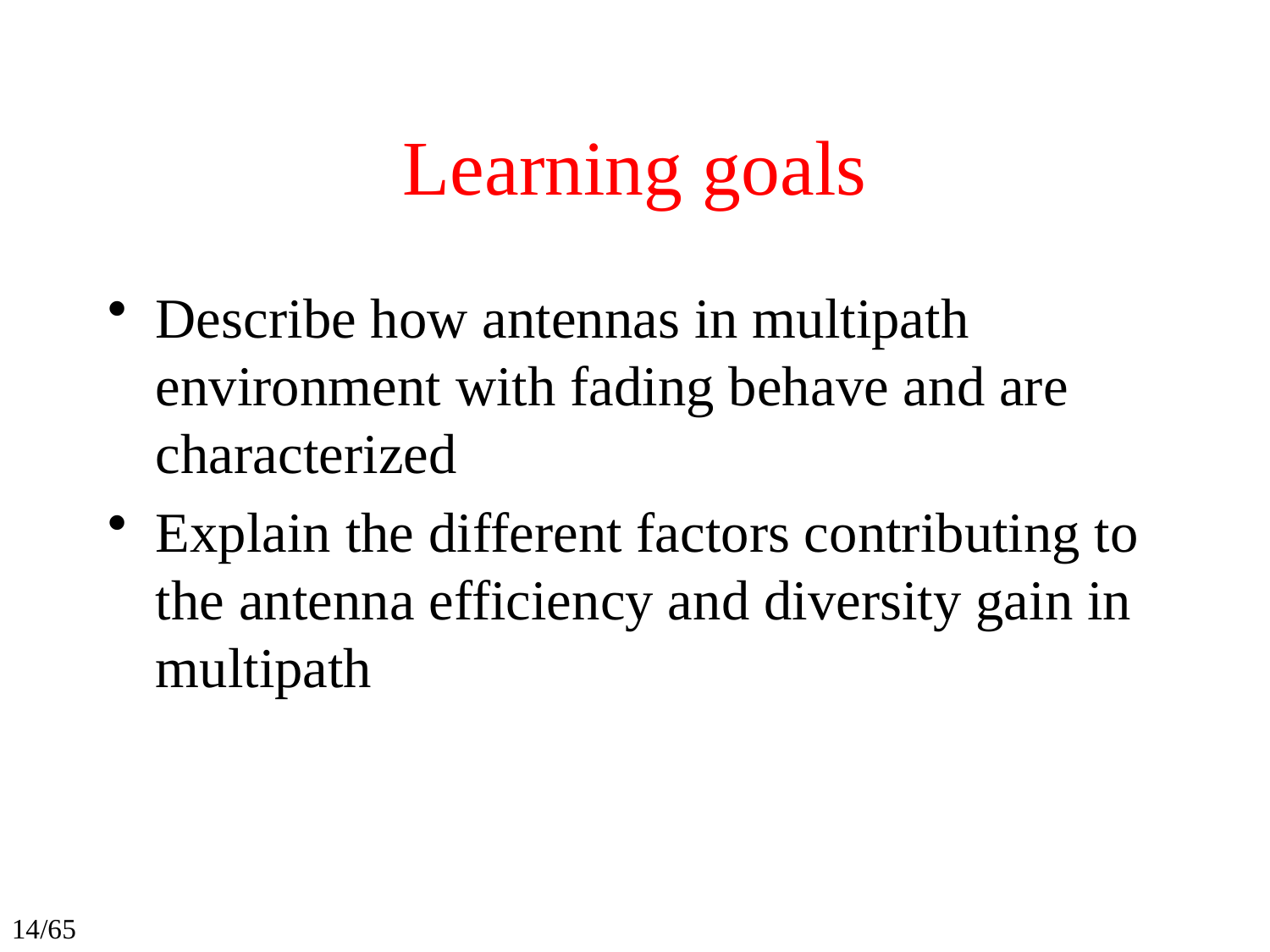

# Learning goals
Describe how antennas in multipath environment with fading behave and are characterized
Explain the different factors contributing to the antenna efficiency and diversity gain in multipath